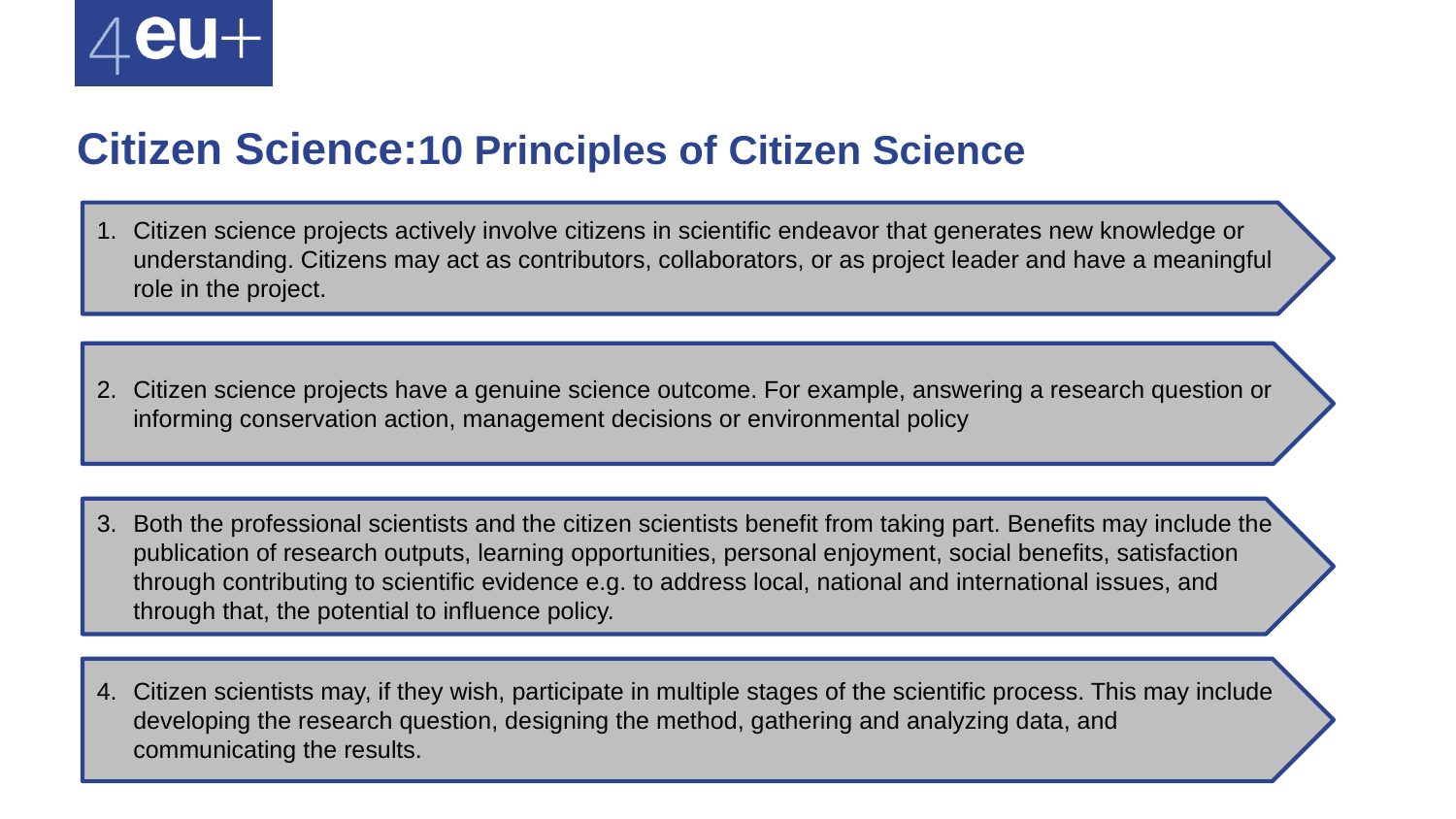

Citizen Science:10 Principles of Citizen Science
Citizen science projects actively involve citizens in scientific endeavor that generates new knowledge or understanding. Citizens may act as contributors, collaborators, or as project leader and have a meaningful role in the project.
Citizen science projects have a genuine science outcome. For example, answering a research question or informing conservation action, management decisions or environmental policy
Both the professional scientists and the citizen scientists benefit from taking part. Benefits may include the publication of research outputs, learning opportunities, personal enjoyment, social benefits, satisfaction through contributing to scientific evidence e.g. to address local, national and international issues, and through that, the potential to influence policy.
Citizen scientists may, if they wish, participate in multiple stages of the scientific process. This may include developing the research question, designing the method, gathering and analyzing data, and communicating the results.